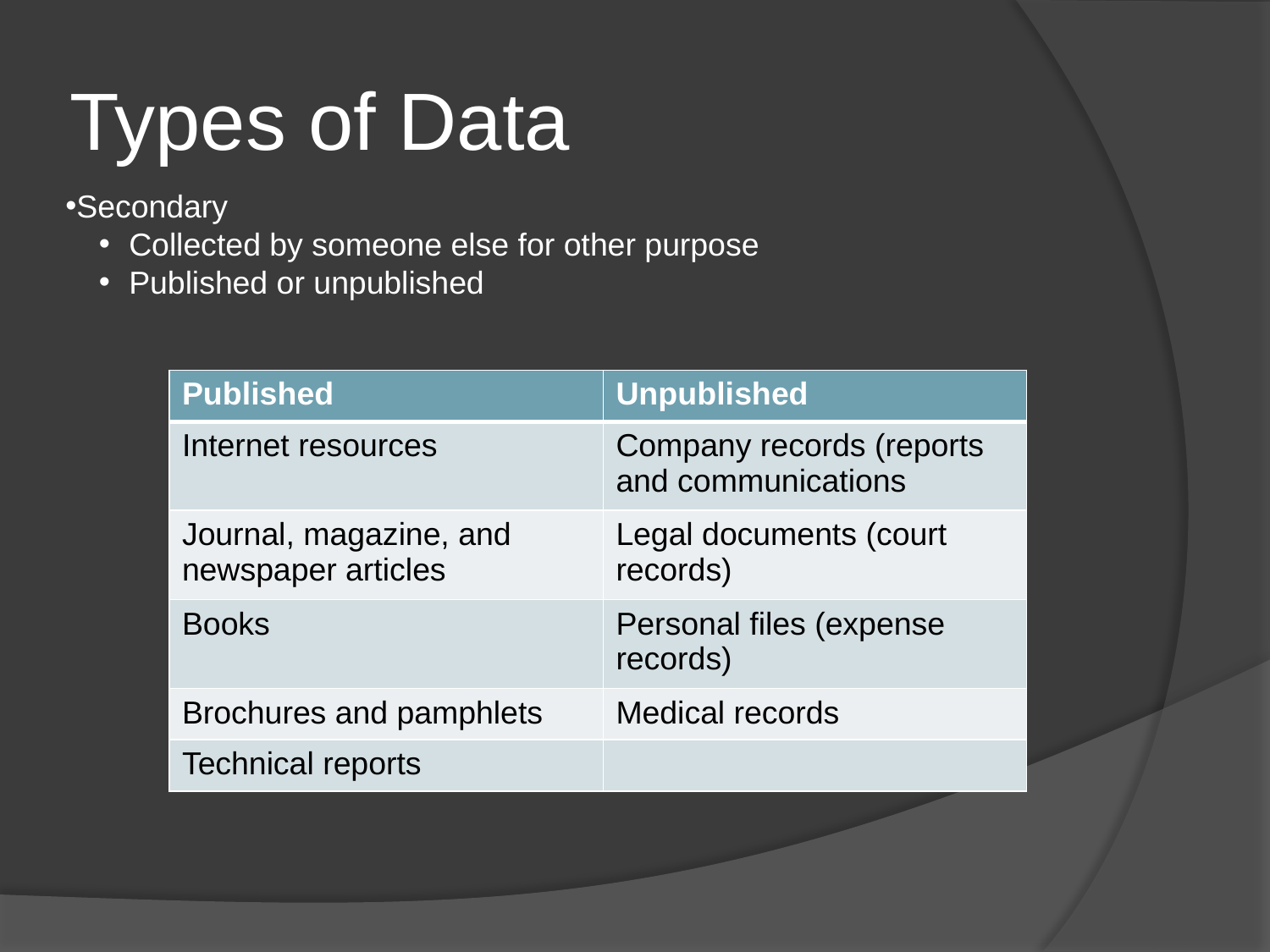

# Types of Data
Secondary
Collected by someone else for other purpose
Published or unpublished
| Published | Unpublished |
| --- | --- |
| Internet resources | Company records (reports and communications |
| Journal, magazine, and newspaper articles | Legal documents (court records) |
| Books | Personal files (expense records) |
| Brochures and pamphlets | Medical records |
| Technical reports |  |